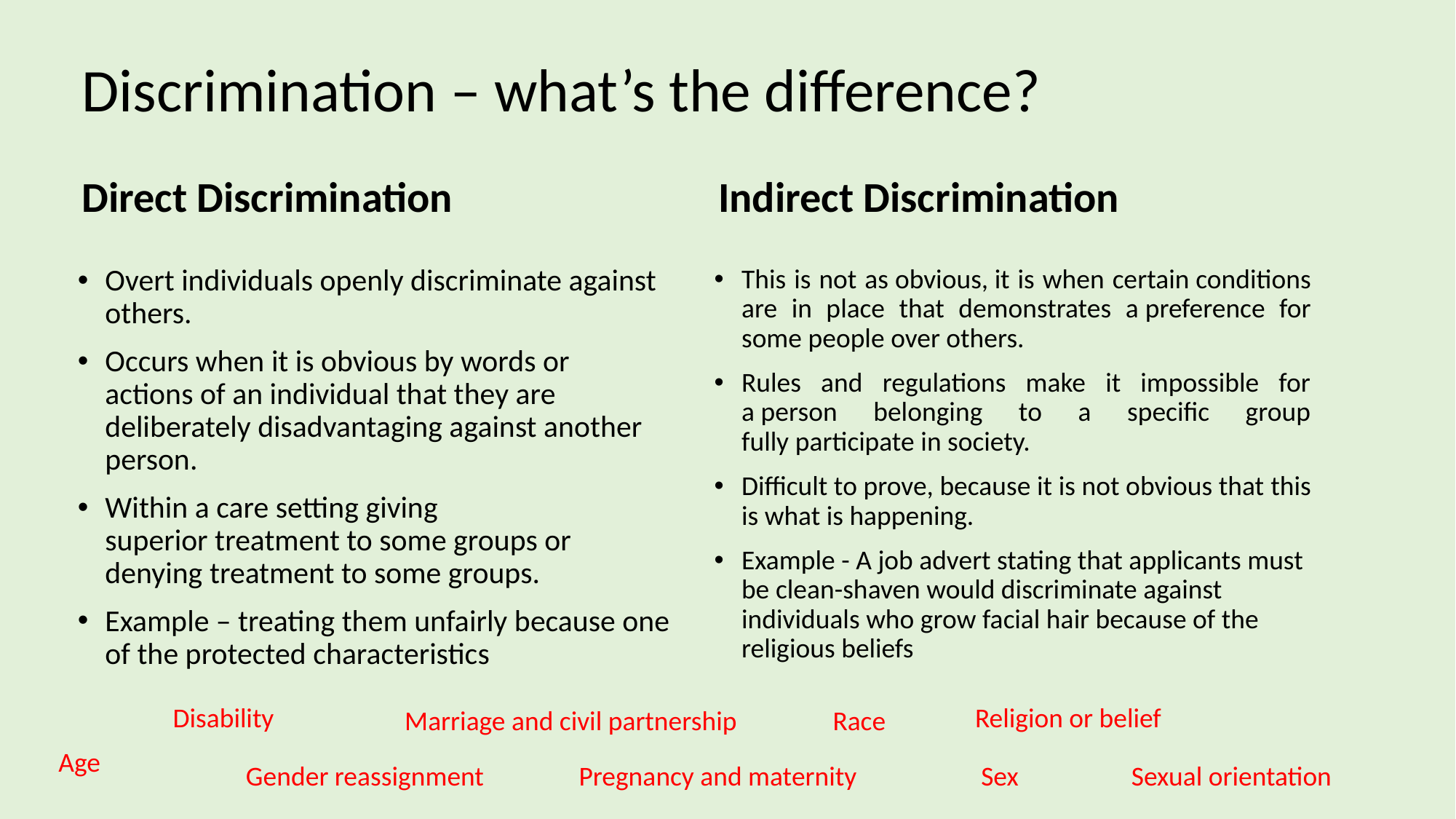

# Discrimination – what’s the difference?
Direct Discrimination
Indirect Discrimination
Overt individuals openly discriminate against others.​
Occurs when it is obvious by words or actions of an individual that they are deliberately disadvantaging against another person.​
Within a care setting giving superior treatment to some groups or denying treatment to some groups.
Example – treating them unfairly because one of the protected characteristics
This is not as obvious, it is when certain conditions are in place that demonstrates a preference for some people over others. ​
Rules and regulations make it impossible for a person belonging to a specific group fully participate in society.​
Difficult to prove, because it is not obvious that this is what is happening.
Example - A job advert stating that applicants must be clean-shaven would discriminate against individuals who grow facial hair because of the religious beliefs
Religion or belief
Disability
Marriage and civil partnership
Race
Age
Gender reassignment
Sex
Sexual orientation
Pregnancy and maternity